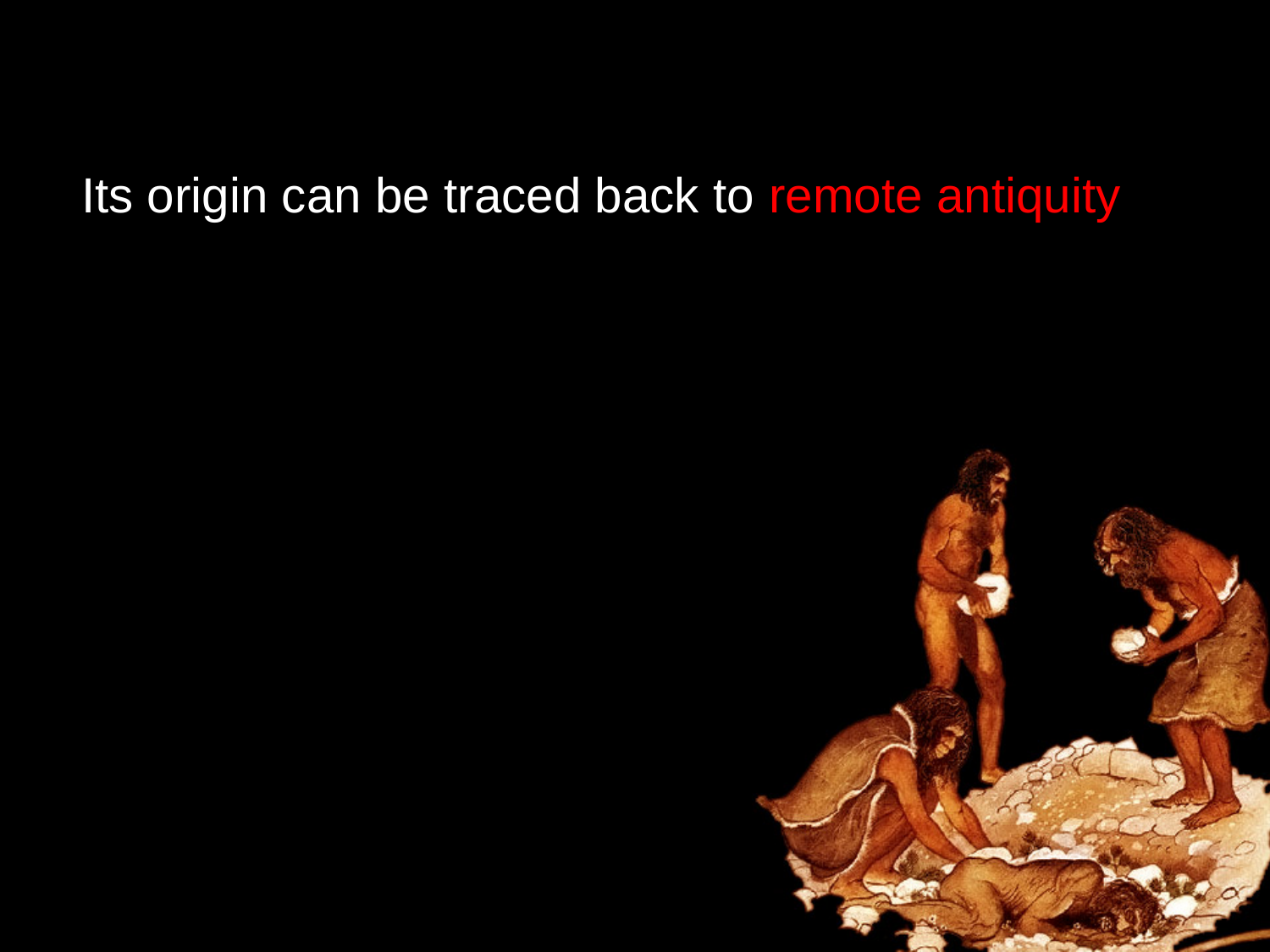

Its origin can be traced back to remote antiquity